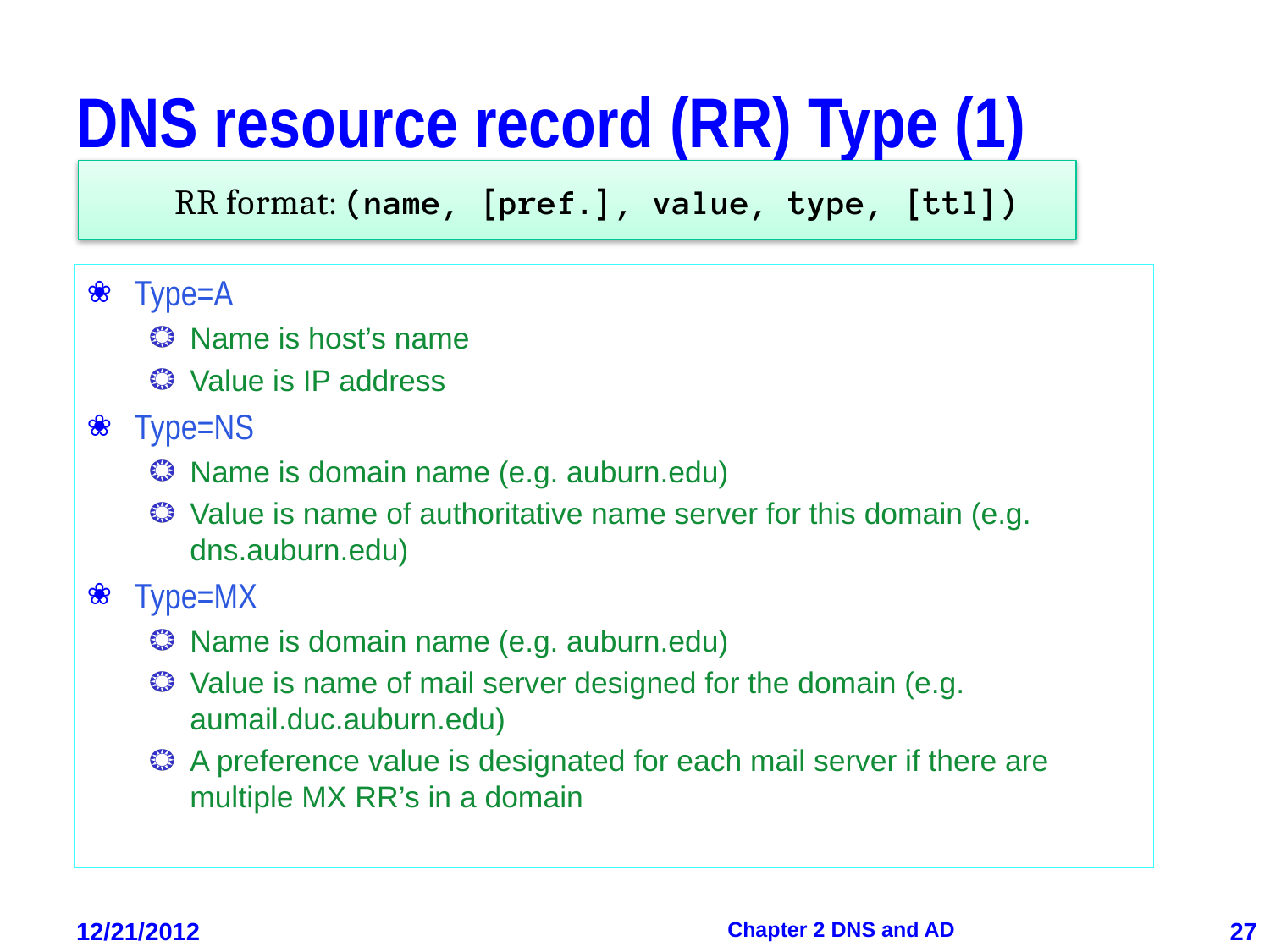

# DNS resource record (RR) Type (1)

RR format: (name, [pref.], value, type, [ttl])
Type=A
Name is host’s name
Value is IP address
Type=NS
Name is domain name (e.g. auburn.edu)
Value is name of authoritative name server for this domain (e.g. dns.auburn.edu)
Type=MX
Name is domain name (e.g. auburn.edu)
Value is name of mail server designed for the domain (e.g. aumail.duc.auburn.edu)
A preference value is designated for each mail server if there are multiple MX RR’s in a domain

12/21/2012
Chapter 2 DNS and AD
27